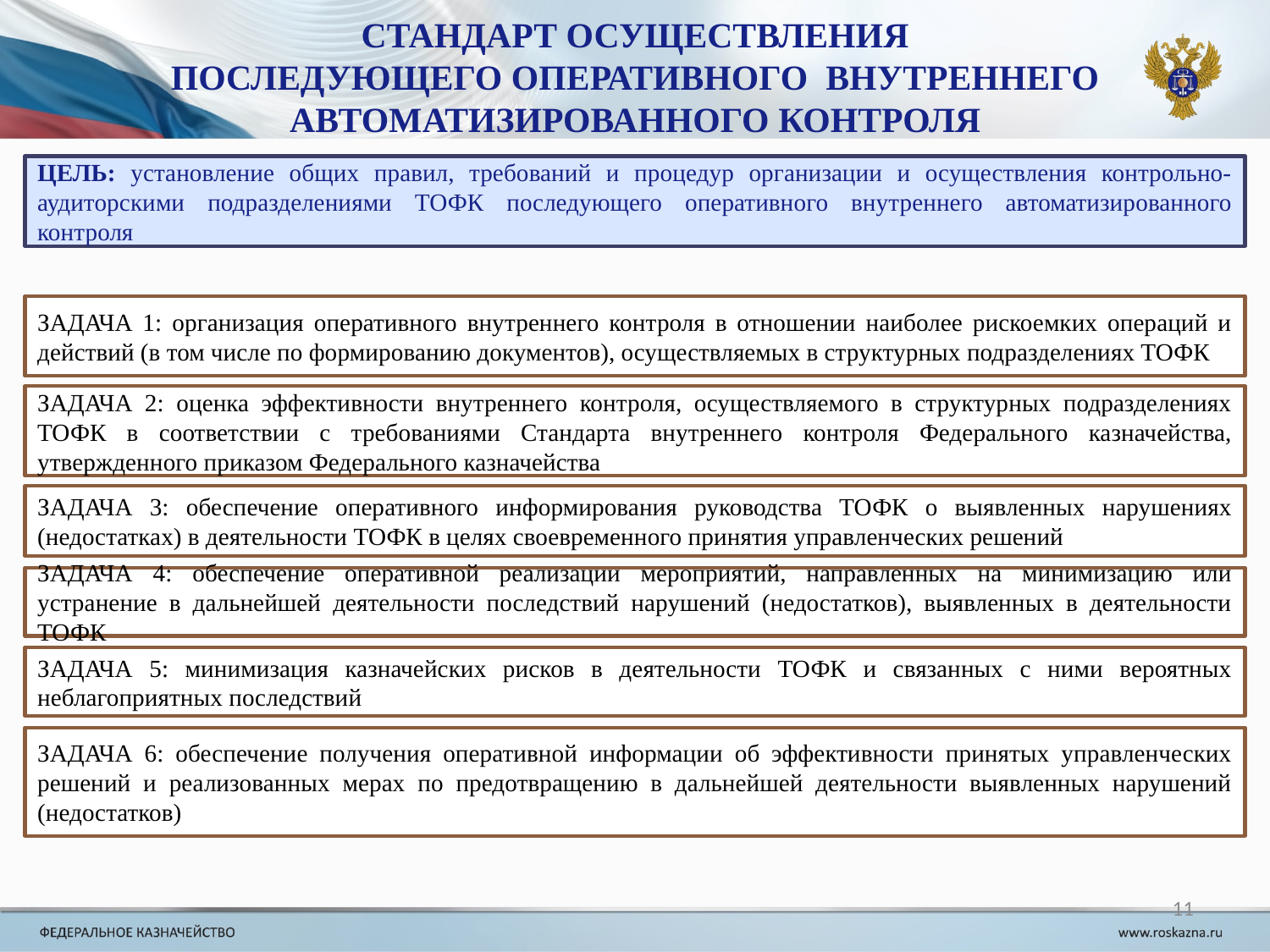

СТАНДАРТ ОСУЩЕСТВЛЕНИЯ
ПОСЛЕДУЮЩЕГО ОПЕРАТИВНОГО  ВНУТРЕННЕГО
АВТОМАТИЗИРОВАННОГО КОНТРОЛЯ
ЦЕЛЬ: установление общих правил, требований и процедур организации и осуществления контрольно-аудиторскими подразделениями ТОФК последующего оперативного внутреннего автоматизированного контроля
ЗАДАЧА 1: организация оперативного внутреннего контроля в отношении наиболее рискоемких операций и действий (в том числе по формированию документов), осуществляемых в структурных подразделениях ТОФК
ЗАДАЧА 2: оценка эффективности внутреннего контроля, осуществляемого в структурных подразделениях ТОФК в соответствии с требованиями Стандарта внутреннего контроля Федерального казначейства, утвержденного приказом Федерального казначейства
ЗАДАЧА 3: обеспечение оперативного информирования руководства ТОФК о выявленных нарушениях (недостатках) в деятельности ТОФК в целях своевременного принятия управленческих решений
ЗАДАЧА 4: обеспечение оперативной реализации мероприятий, направленных на минимизацию или устранение в дальнейшей деятельности последствий нарушений (недостатков), выявленных в деятельности ТОФК
ЗАДАЧА 5: минимизация казначейских рисков в деятельности ТОФК и связанных с ними вероятных неблагоприятных последствий
ЗАДАЧА 6: обеспечение получения оперативной информации об эффективности принятых управленческих решений и реализованных мерах по предотвращению в дальнейшей деятельности выявленных нарушений (недостатков)
11